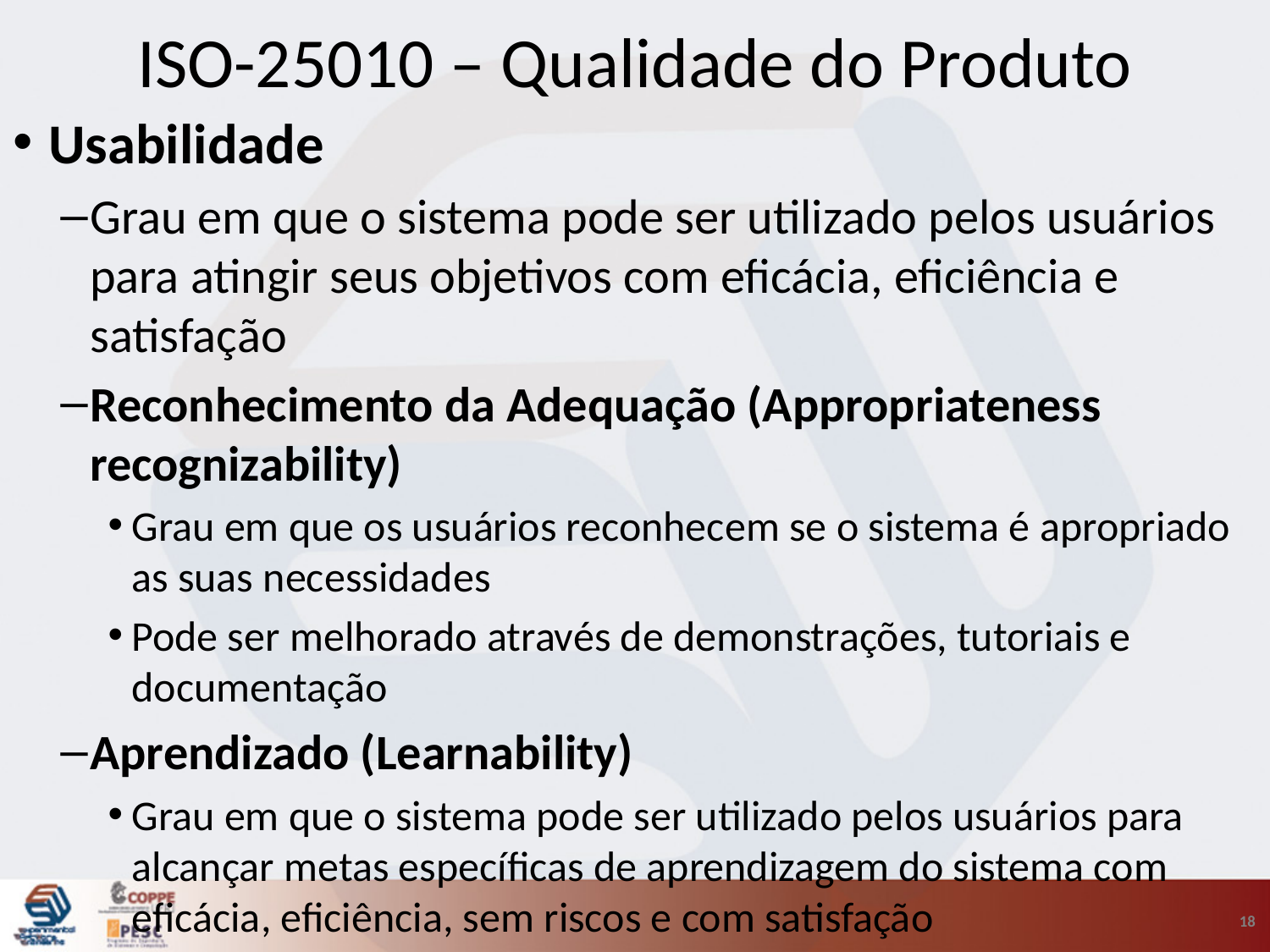

# ISO-25010 – Qualidade do Produto
Usabilidade
Grau em que o sistema pode ser utilizado pelos usuários para atingir seus objetivos com eficácia, eficiência e satisfação
Reconhecimento da Adequação (Appropriateness recognizability)
Grau em que os usuários reconhecem se o sistema é apropriado as suas necessidades
Pode ser melhorado através de demonstrações, tutoriais e documentação
Aprendizado (Learnability)
Grau em que o sistema pode ser utilizado pelos usuários para alcançar metas específicas de aprendizagem do sistema com eficácia, eficiência, sem riscos e com satisfação